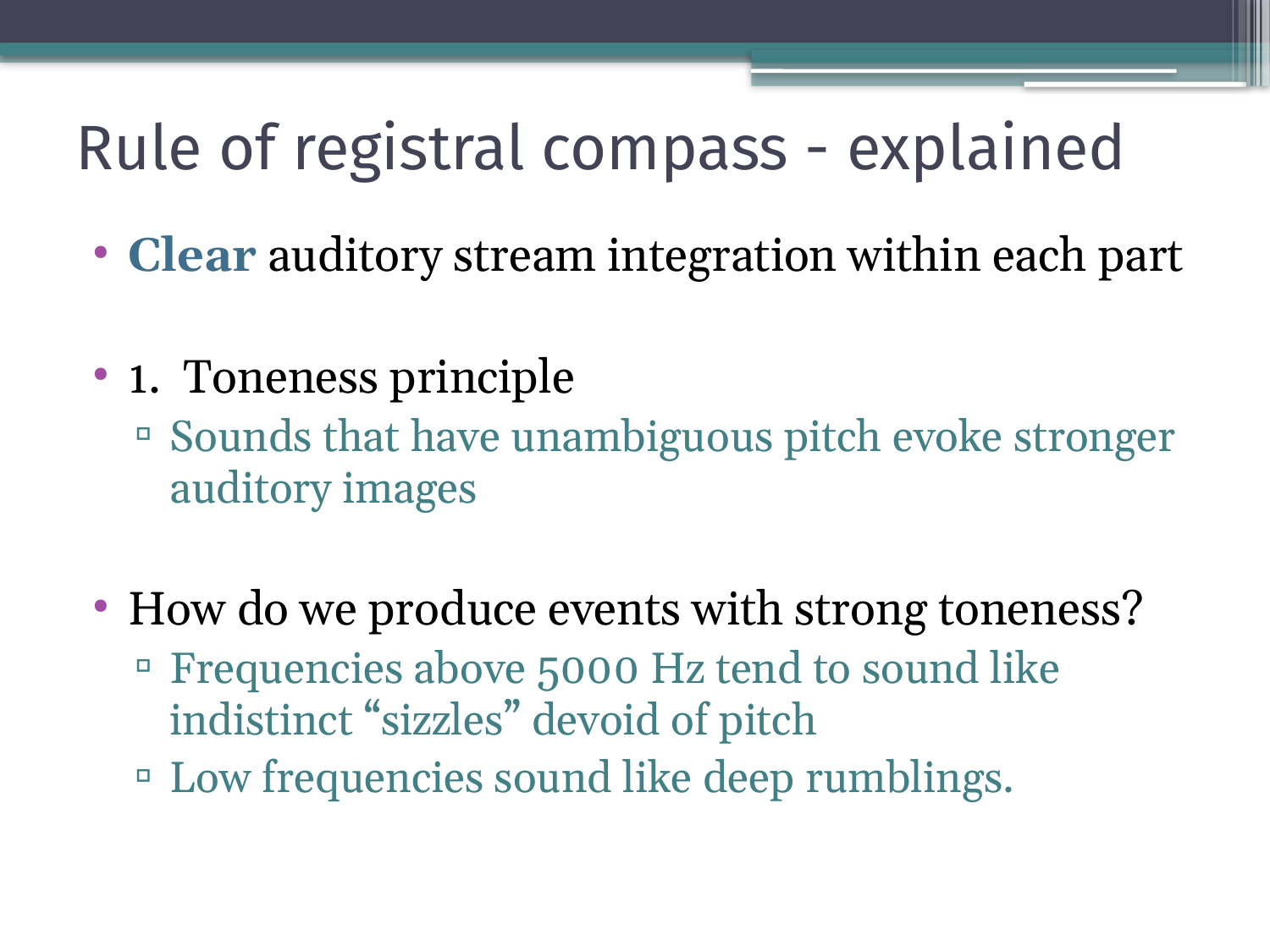

# Rule of registral compass - explained
Clear auditory stream integration within each part

1.  Toneness principle
Sounds that have unambiguous pitch evoke stronger auditory images

How do we produce events with strong toneness?
Frequencies above 5000 Hz tend to sound like indistinct “sizzles” devoid of pitch
Low frequencies sound like deep rumblings.